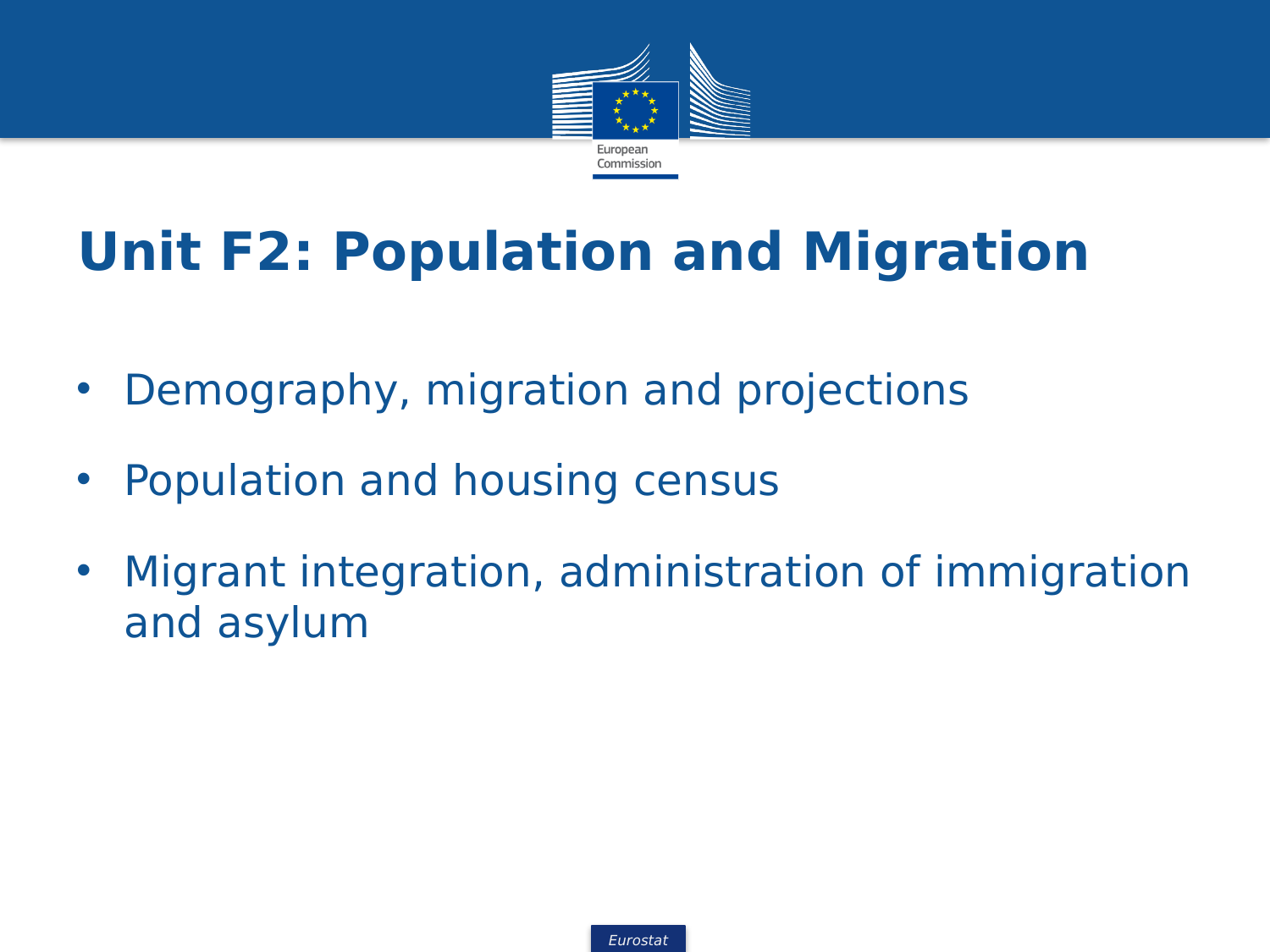

# Unit F2: Population and Migration
Demography, migration and projections
Population and housing census
Migrant integration, administration of immigration and asylum